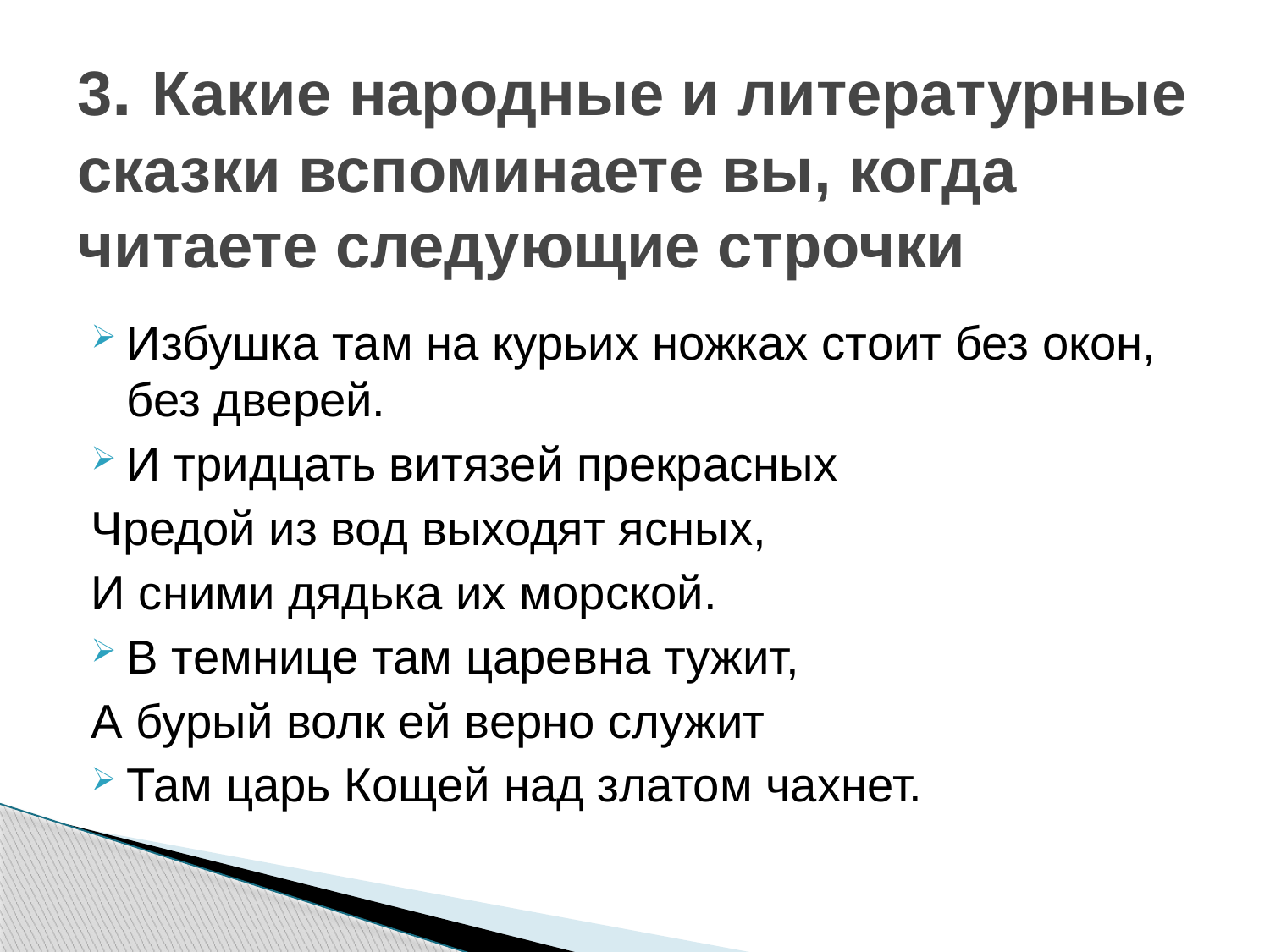

# 3. Какие народные и литературные сказки вспоминаете вы, когда читаете следующие строчки
Избушка там на курьих ножках стоит без окон, без дверей.
И тридцать витязей прекрасных
Чредой из вод выходят ясных,
И сними дядька их морской.
В темнице там царевна тужит,
А бурый волк ей верно служит
Там царь Кощей над златом чахнет.